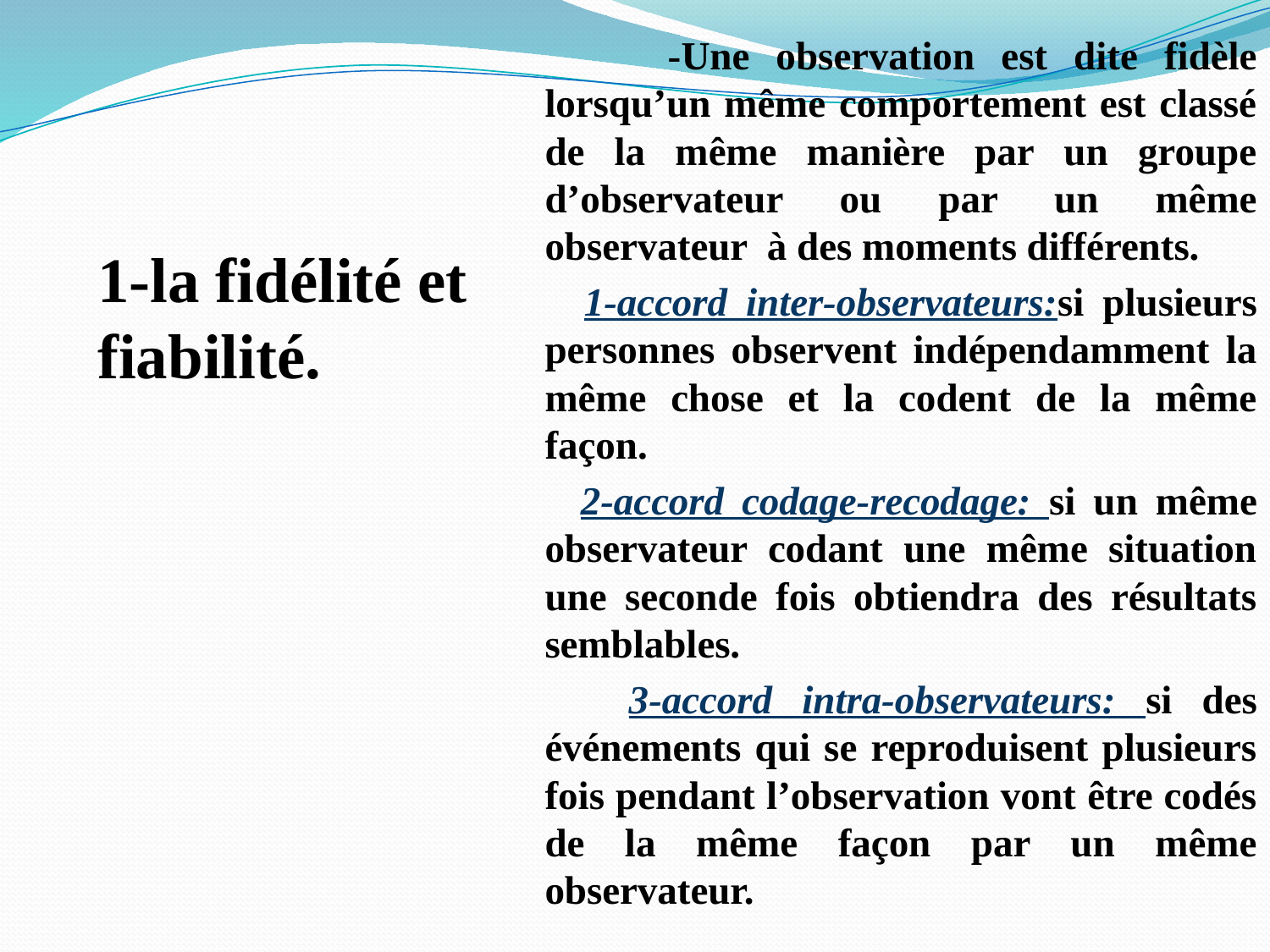

-Une observation est dite fidèle lorsqu’un même comportement est classé de la même manière par un groupe d’observateur ou par un même observateur  à des moments différents.
    1-accord inter-observateurs:si plusieurs personnes observent indépendamment la même chose et la codent de la même façon.
    2-accord codage-recodage: si un même observateur codant une même situation une seconde fois obtiendra des résultats semblables.
    3-accord intra-observateurs: si des événements qui se reproduisent plusieurs fois pendant l’observation vont être codés de la même façon par un même observateur.
1-la fidélité et fiabilité.